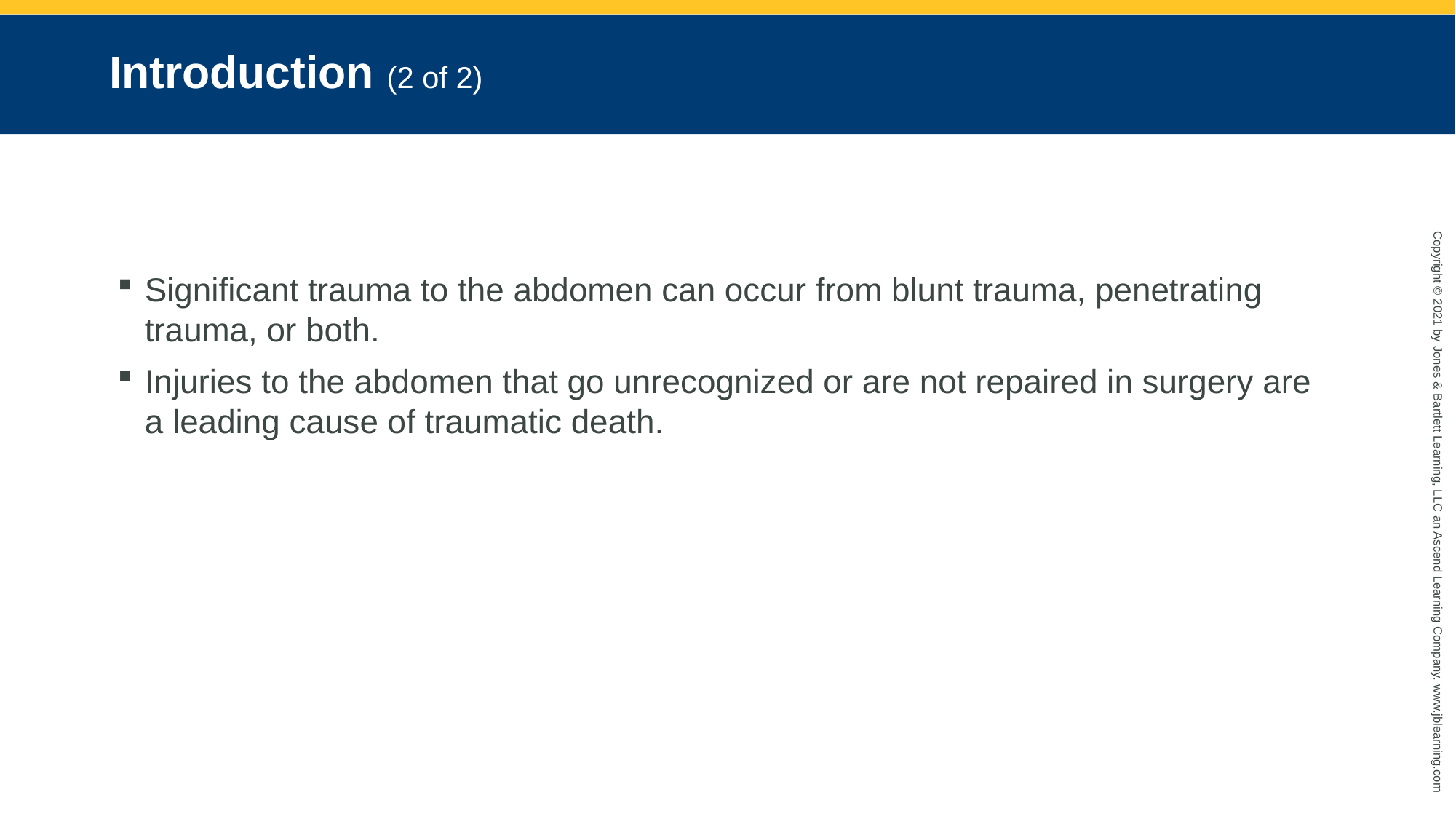

# Introduction (2 of 2)
Significant trauma to the abdomen can occur from blunt trauma, penetrating trauma, or both.
Injuries to the abdomen that go unrecognized or are not repaired in surgery are a leading cause of traumatic death.